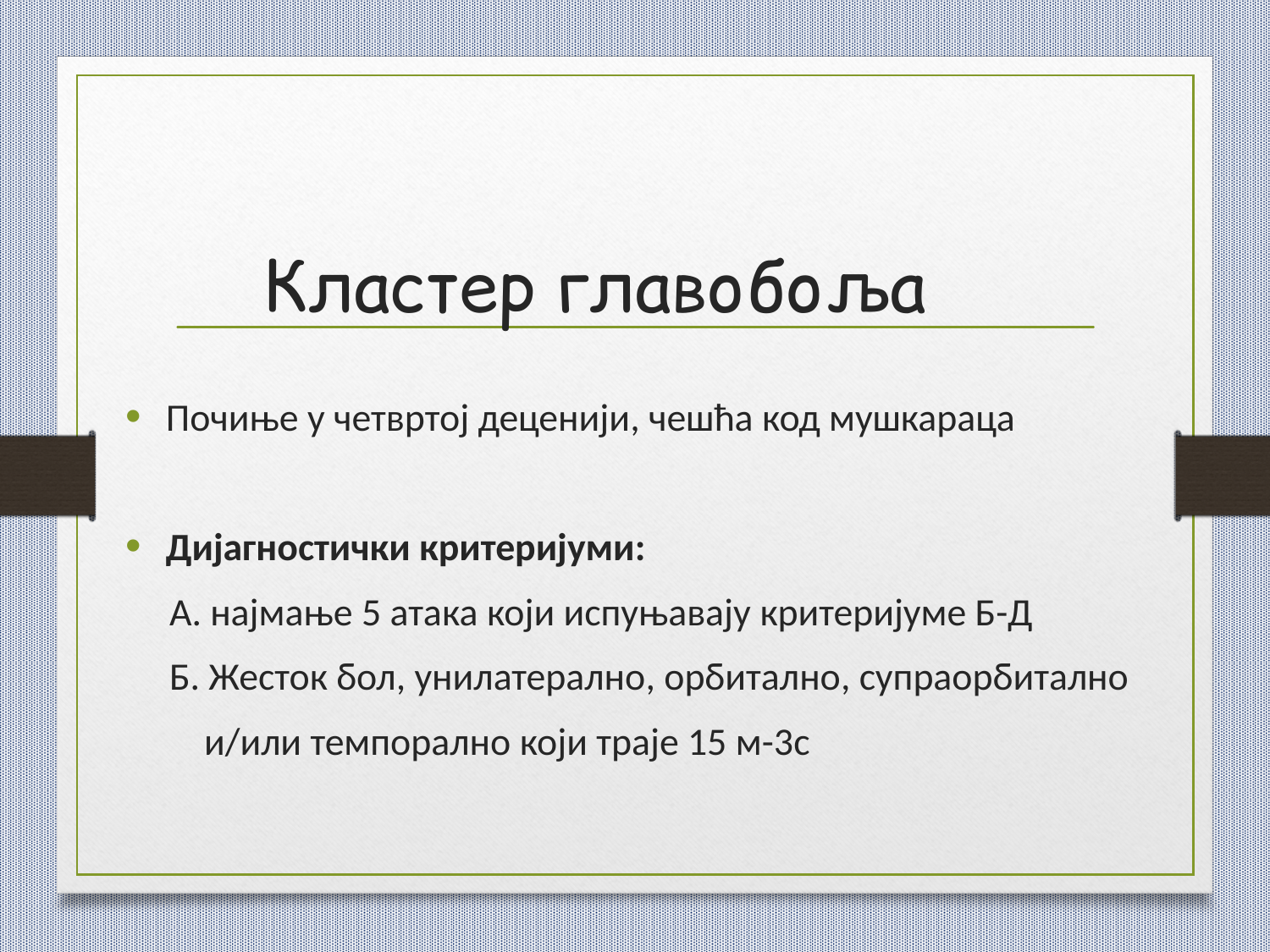

# Кластер главобоља
Почиње у четвртој деценији, чешћа код мушкараца

Дијагностички критеријуми:
     А. најмање 5 атака који испуњавају критеријуме Б-Д
     Б. Жесток бол, унилатерално, орбитално, супраорбитално
         и/или темпорално који траје 15 м-3с